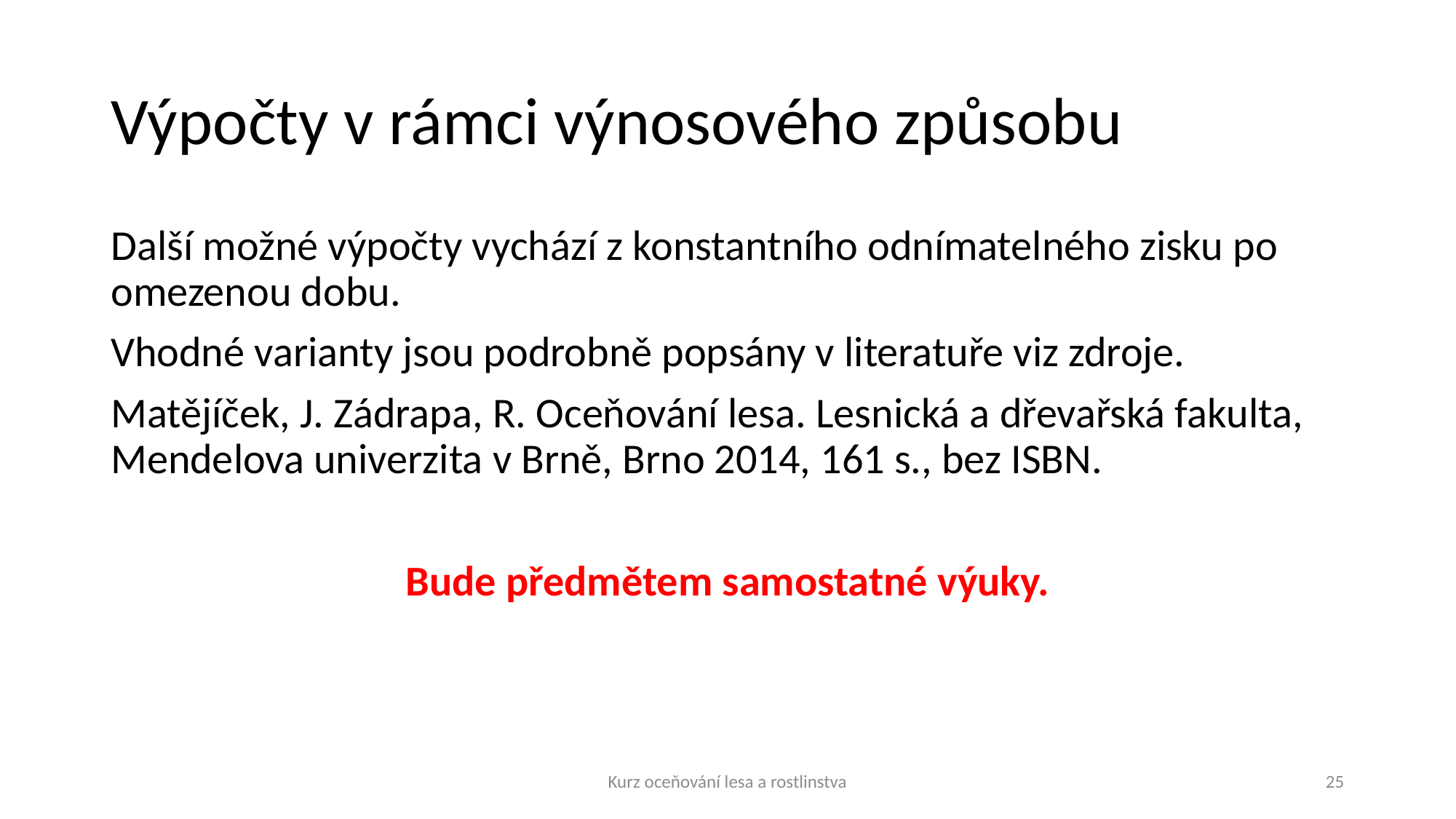

# Výpočty v rámci výnosového způsobu
Další možné výpočty vychází z konstantního odnímatelného zisku po omezenou dobu.
Vhodné varianty jsou podrobně popsány v literatuře viz zdroje.
Matějíček, J. Zádrapa, R. Oceňování lesa. Lesnická a dřevařská fakulta, Mendelova univerzita v Brně, Brno 2014, 161 s., bez ISBN.

Bude předmětem samostatné výuky.
Kurz oceňování lesa a rostlinstva
25